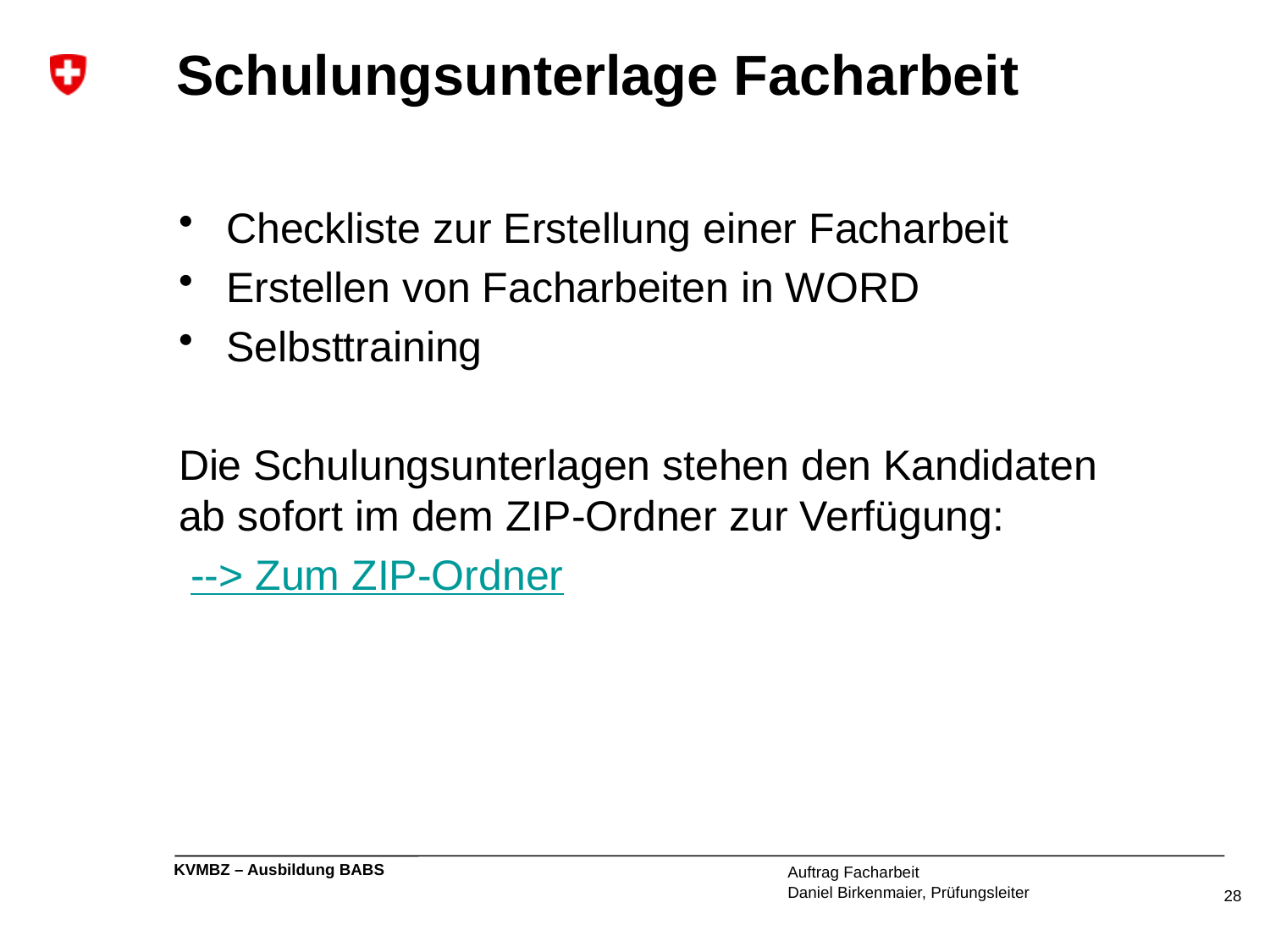

# Schulungsunterlage Facharbeit
Checkliste zur Erstellung einer Facharbeit
Erstellen von Facharbeiten in WORD
Selbsttraining

Die Schulungsunterlagen stehen den Kandidaten
ab sofort im dem ZIP-Ordner zur Verfügung:
 --> Zum ZIP-Ordner

Auftrag Facharbeit
Daniel Birkenmaier, Prüfungsleiter